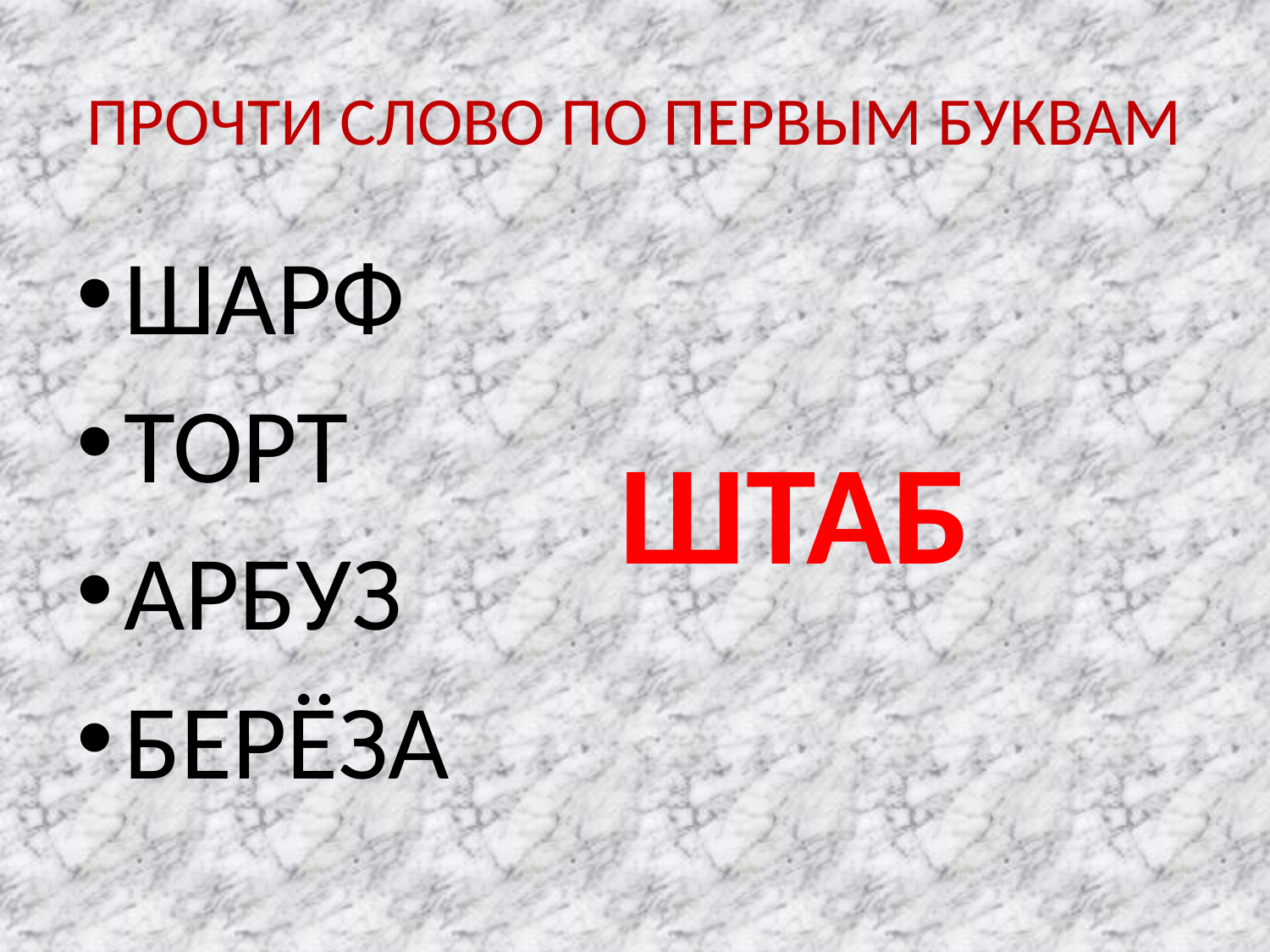

# ПРОЧТИ СЛОВО ПО ПЕРВЫМ БУКВАМ
ШАРФ
ТОРТ
АРБУЗ
БЕРЁЗА
ШТАБ